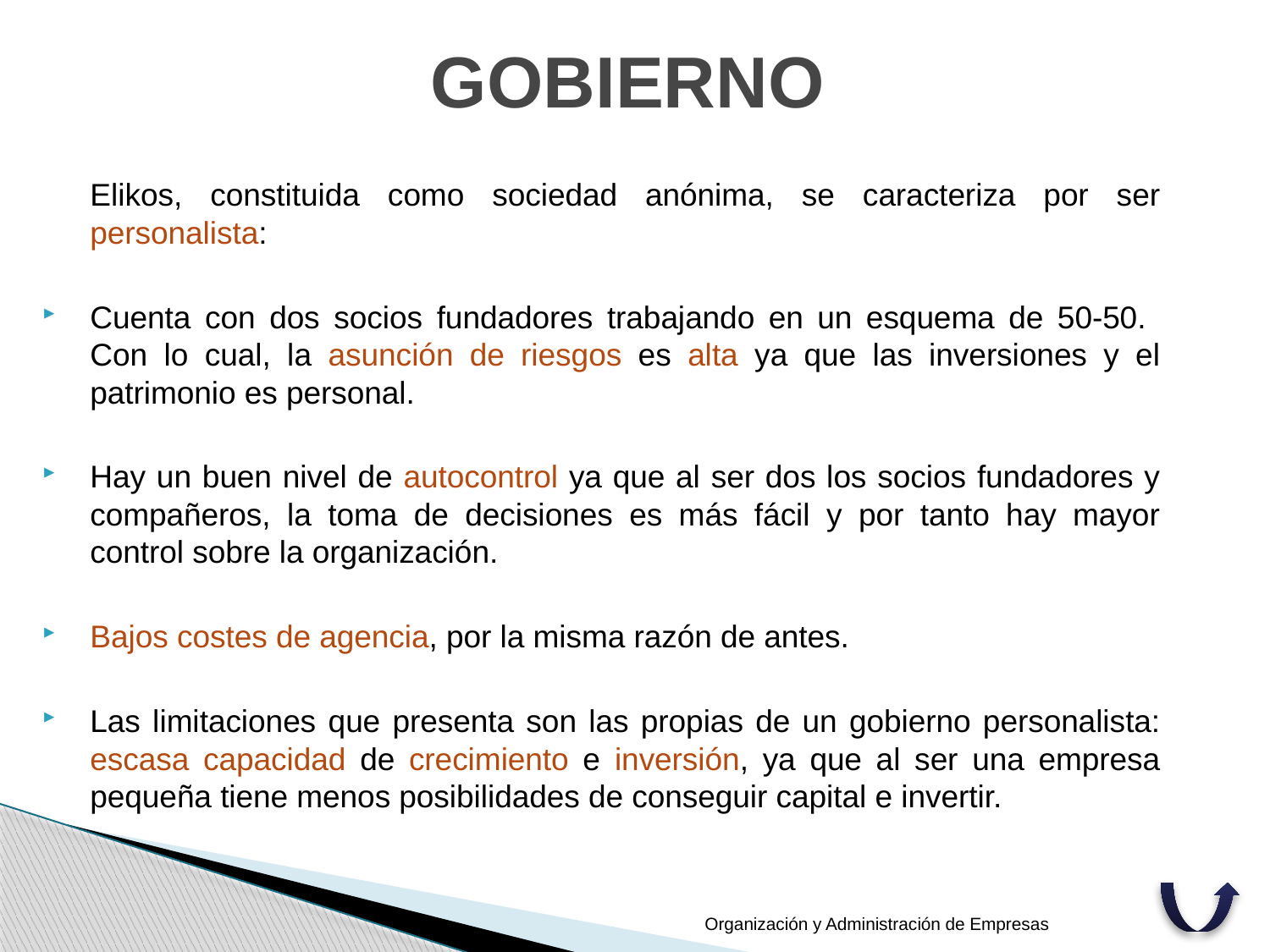

# GOBIERNO
	Elikos, constituida como sociedad anónima, se caracteriza por ser personalista:

Cuenta con dos socios fundadores trabajando en un esquema de 50-50.  Con lo cual, la asunción de riesgos es alta ya que las inversiones y el patrimonio es personal.

Hay un buen nivel de autocontrol ya que al ser dos los socios fundadores y compañeros, la toma de decisiones es más fácil y por tanto hay mayor control sobre la organización.

Bajos costes de agencia, por la misma razón de antes.

Las limitaciones que presenta son las propias de un gobierno personalista: escasa capacidad de crecimiento e inversión, ya que al ser una empresa pequeña tiene menos posibilidades de conseguir capital e invertir.

Organización y Administración de Empresas